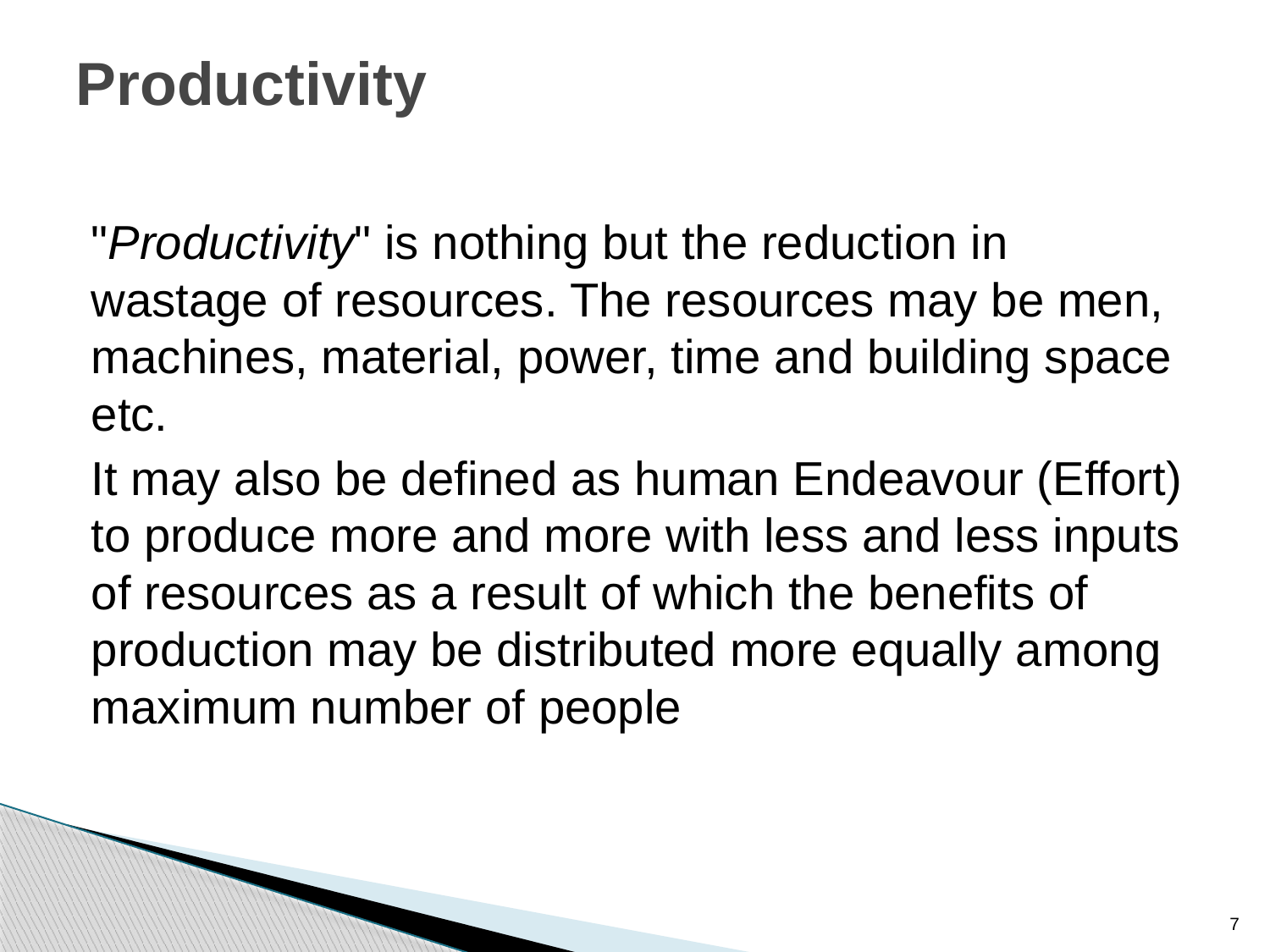

# Productivity
"Productivity" is nothing but the reduction in wastage of resources. The resources may be men, machines, material, power, time and building space etc.
It may also be defined as human Endeavour (Effort) to produce more and more with less and less inputs of resources as a result of which the benefits of production may be distributed more equally among maximum number of people
7